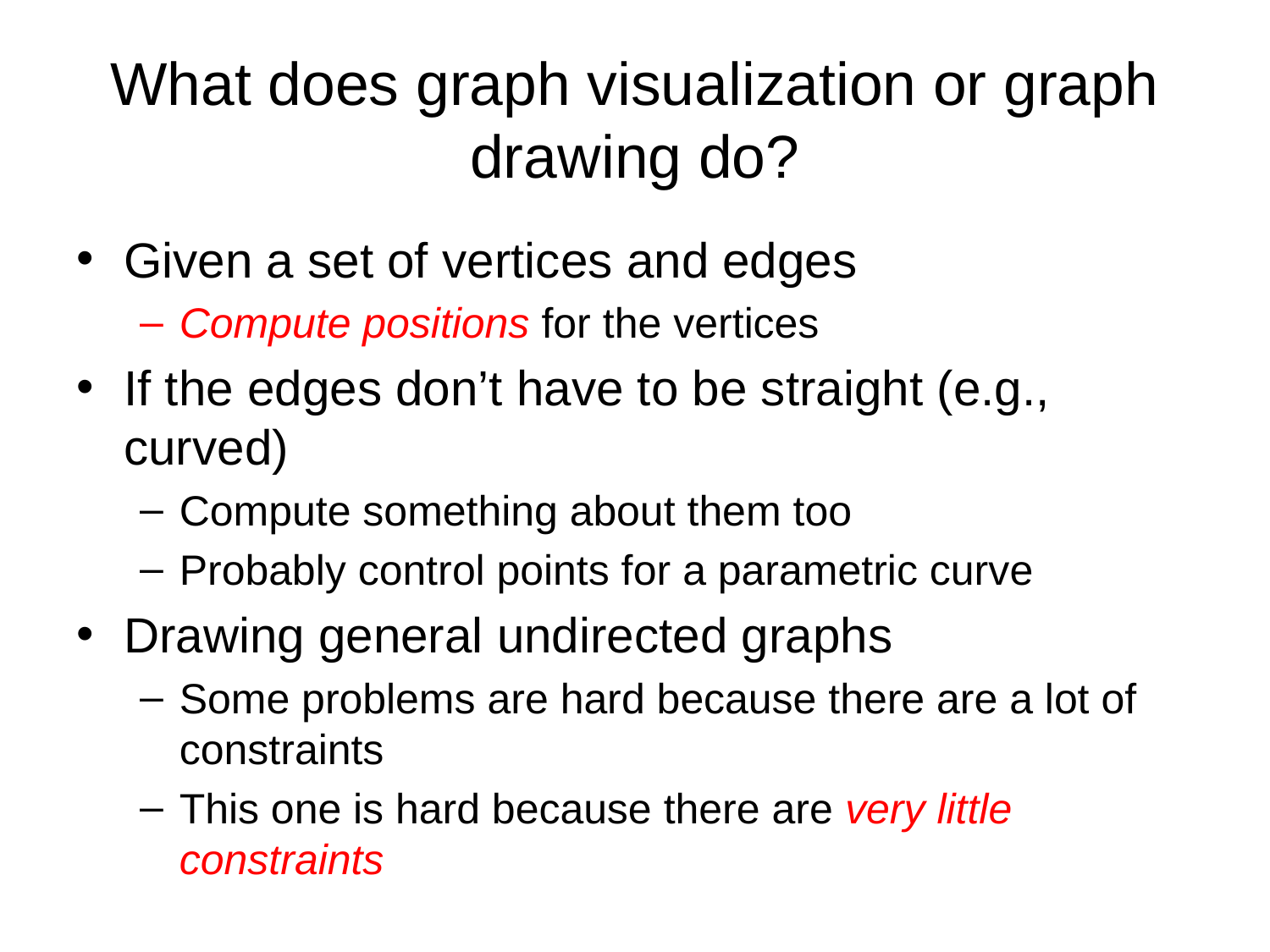

# What does graph visualization or graph drawing do?
Given a set of vertices and edges
Compute positions for the vertices
If the edges don’t have to be straight (e.g., curved)
Compute something about them too
Probably control points for a parametric curve
Drawing general undirected graphs
Some problems are hard because there are a lot of constraints
This one is hard because there are very little constraints